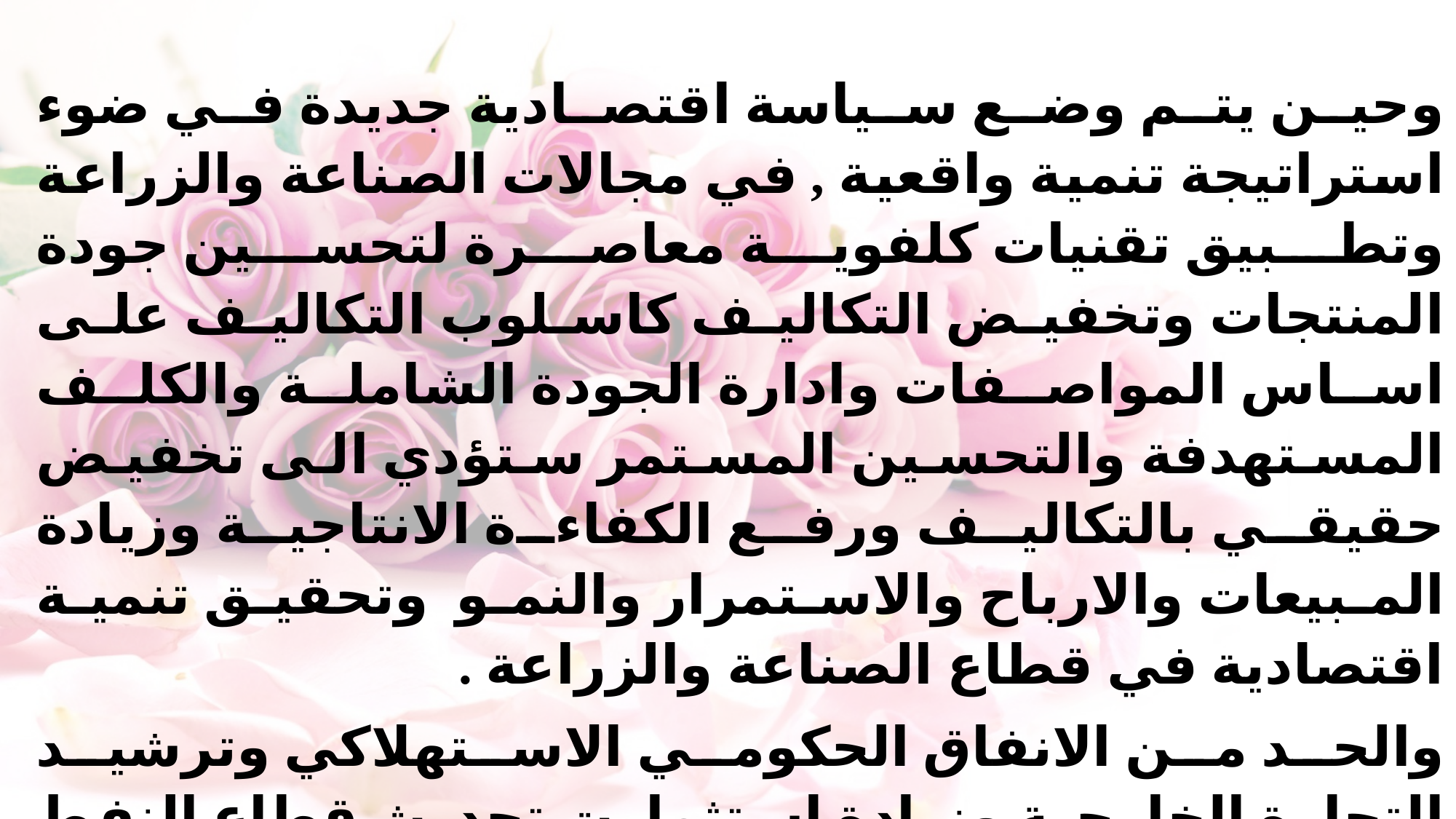

وحين يتم وضع سياسة اقتصادية جديدة في ضوء استراتيجة تنمية واقعية , في مجالات الصناعة والزراعة وتطبيق تقنيات كلفوية معاصرة لتحسين جودة المنتجات وتخفيض التكاليف كاسلوب التكاليف على اساس المواصفات وادارة الجودة الشاملة والكلف المستهدفة والتحسين المستمر ستؤدي الى تخفيض حقيقي بالتكاليف ورفع الكفاءة الانتاجية وزيادة المبيعات والارباح والاستمرار والنمو  وتحقيق تنمية اقتصادية في قطاع الصناعة والزراعة .
والحد من الانفاق الحكومي الاستهلاكي وترشيد التجارة الخارجية وزيادة استثمارت تحديث قطاع النفط الاستخراجي بتقنيات حديثة مقللة للكلفة ورافعة للطاقة الإنتاجية السنوية وامتصاص البطالة عبر العملية الإنتاجية والخدمات الإنتاجية للبنى التحتية , , ودعم نشاط القطاع الخاص وتوفير مستلزمات نموه في الإنتاج عندها سنجد إمكانية فعلية للحديث عن تراجع الأزمة الاقتصادية في العراق , وعندها يمكن ان نتابع حدوث معدلات نمو مرتفعة في الاقتصاد .